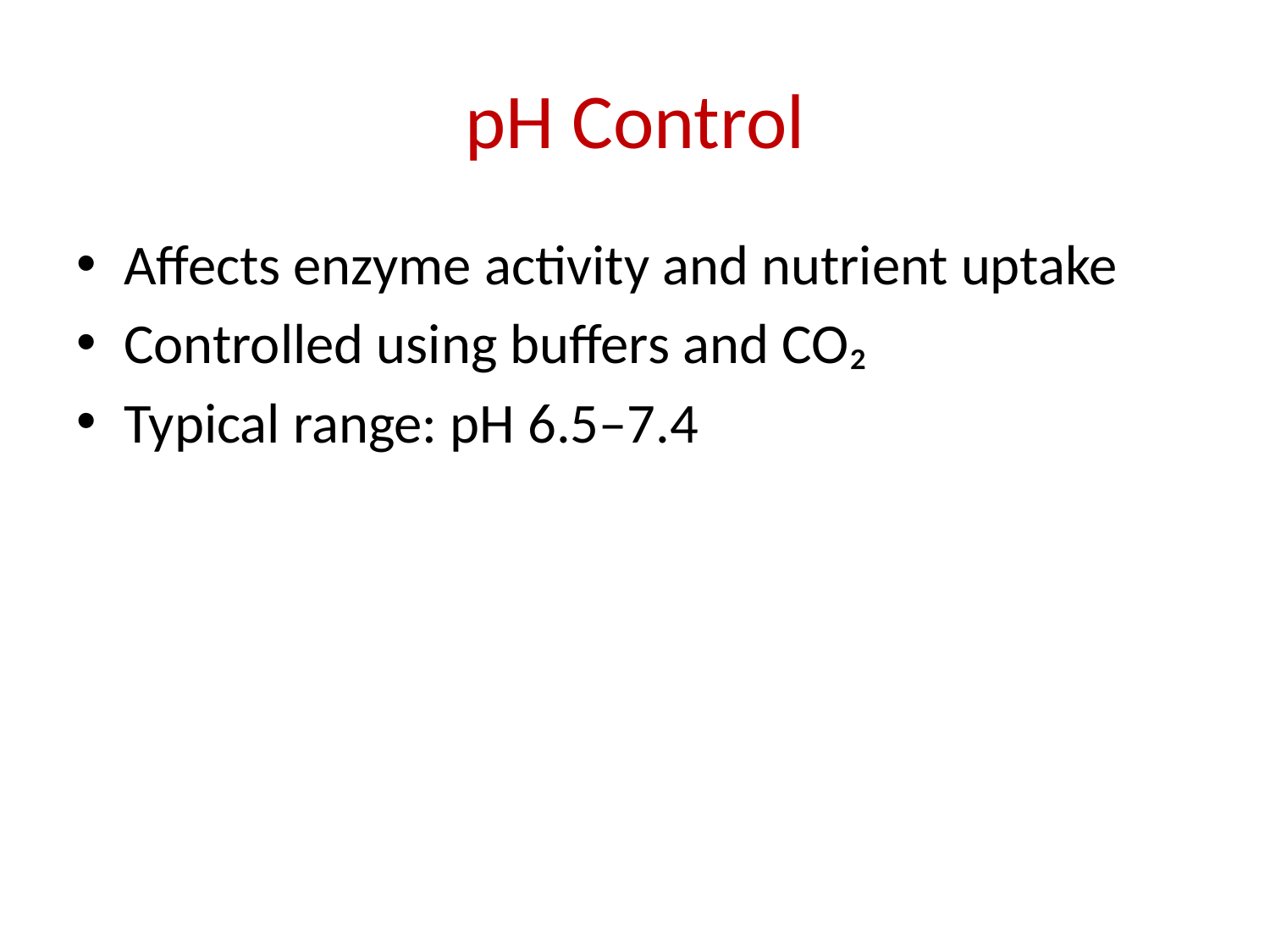

# pH Control
Affects enzyme activity and nutrient uptake
Controlled using buffers and CO₂
Typical range: pH 6.5–7.4